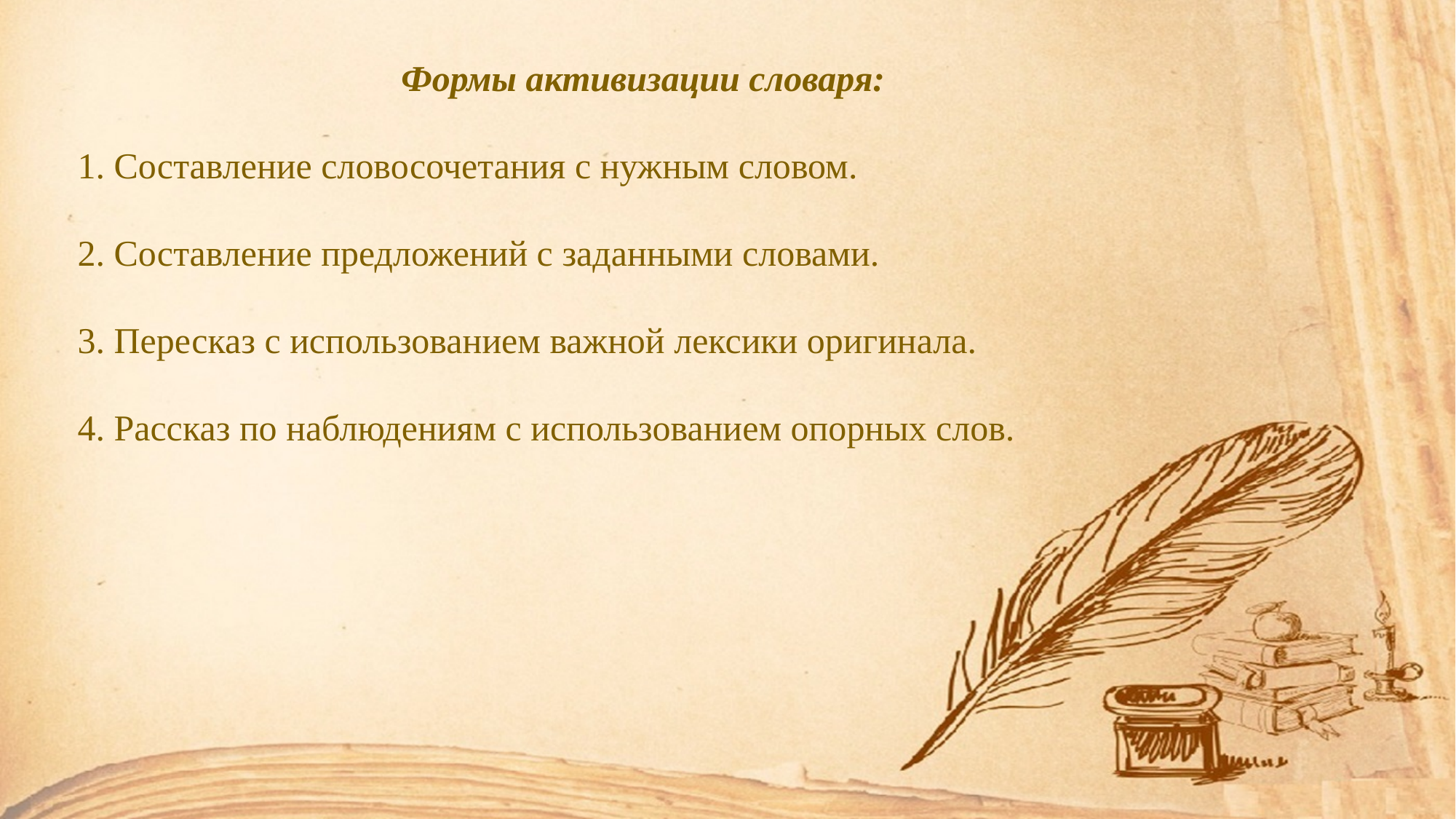

Формы активизации словаря:

1. Составление словосочетания с нужным словом.

2. Составление предложений с заданными словами.

3. Пересказ с использованием важной лексики оригинала.

4. Рассказ по наблюдениям с использованием опорных слов.